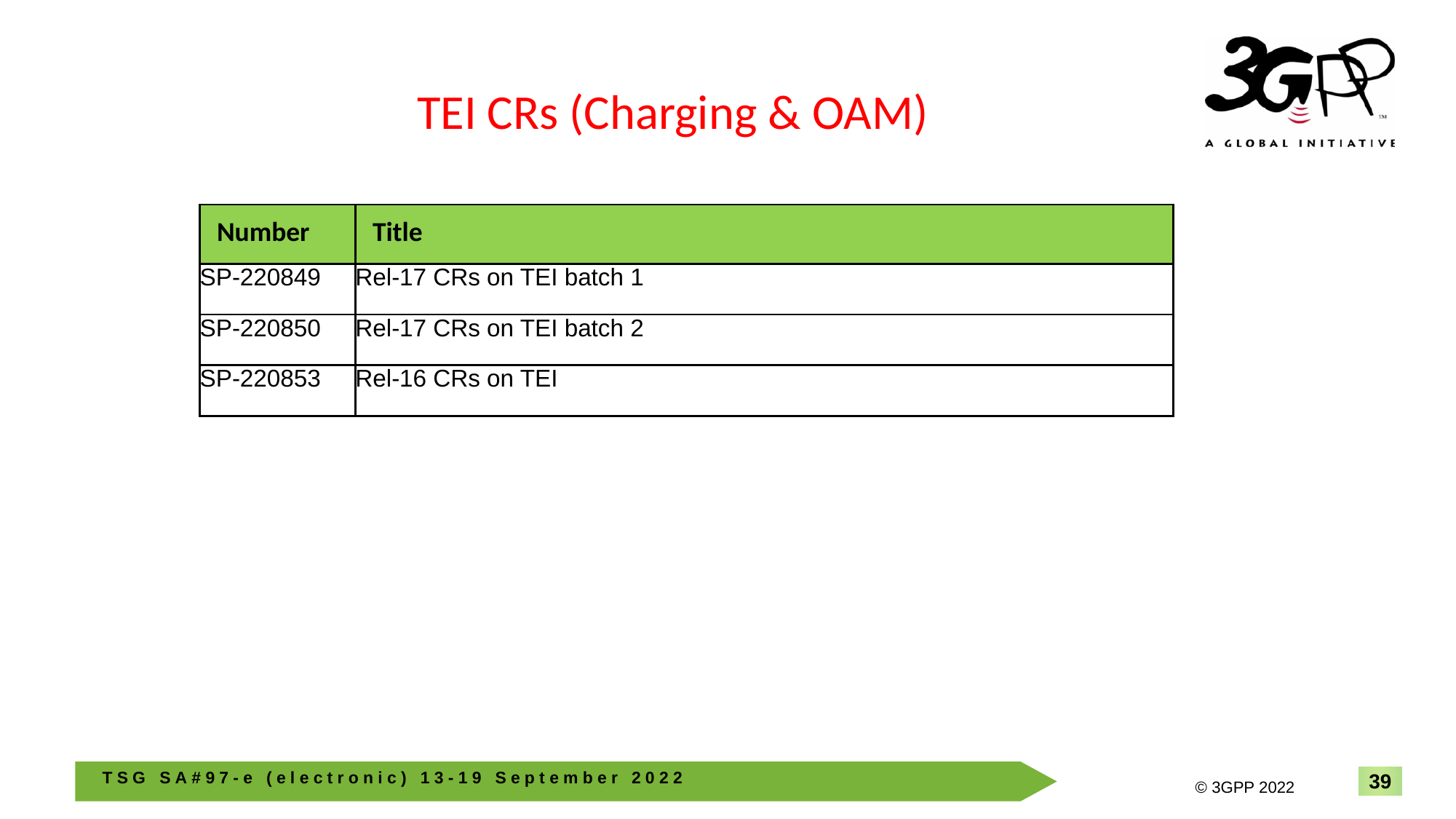

TEI CRs (Charging & OAM)

| Number | Title |
| --- | --- |
| SP-220849 | Rel-17 CRs on TEI batch 1 |
| SP-220850 | Rel-17 CRs on TEI batch 2 |
| SP-220853 | Rel-16 CRs on TEI |